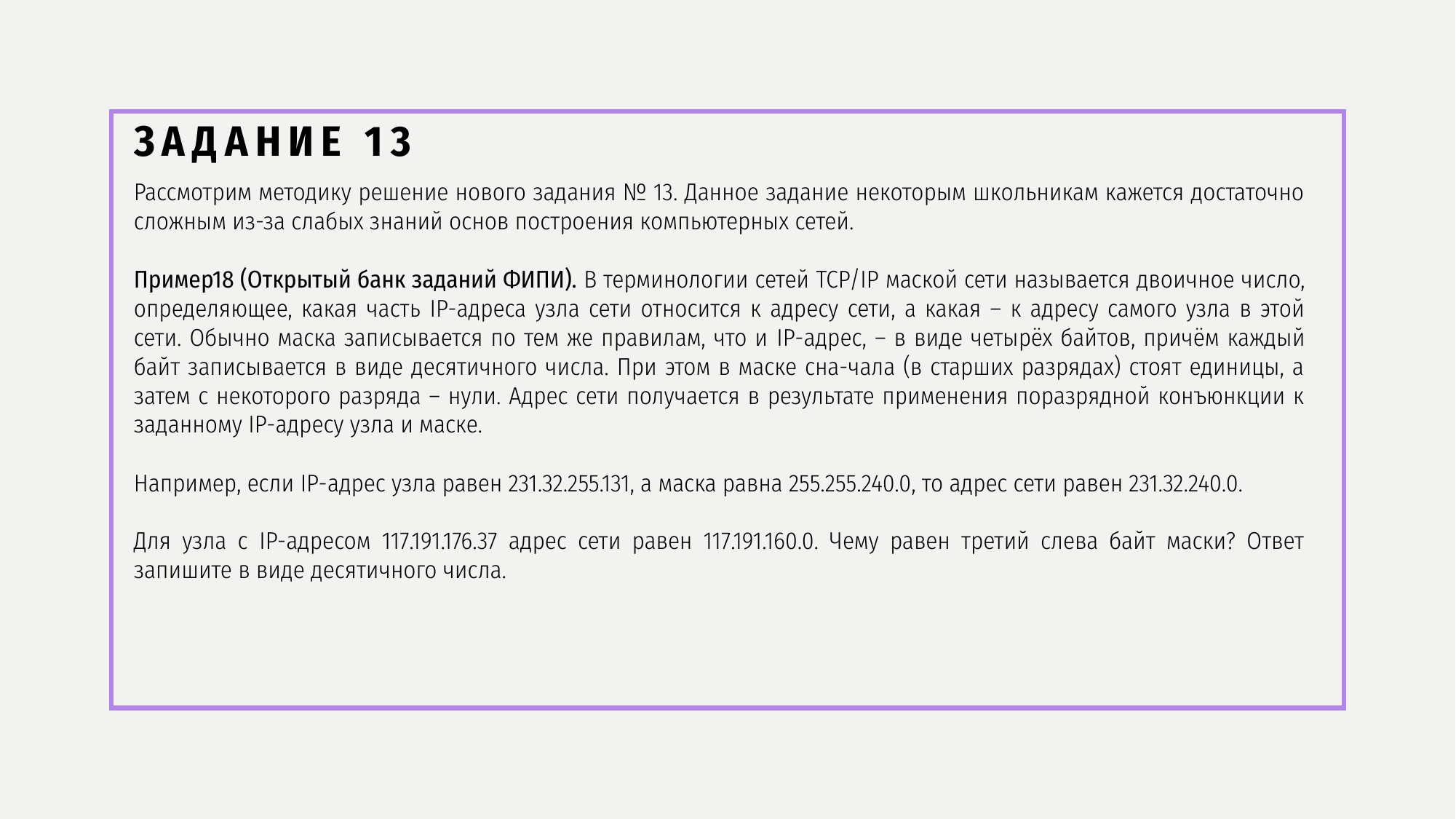

# Задание 13
Рассмотрим методику решение нового задания № 13. Данное задание некоторым школьникам кажется достаточно сложным из-за слабых знаний основ построения компьютерных сетей.

Пример18 (Открытый банк заданий ФИПИ). В терминологии сетей TCP/IP маской сети называется двоичное число, определяющее, какая часть IP-адреса узла сети относится к адресу сети, а какая – к адресу самого узла в этой сети. Обычно маска записывается по тем же правилам, что и IP-адрес, – в виде четырёх байтов, причём каждый байт записывается в виде десятичного числа. При этом в маске сна-чала (в старших разрядах) стоят единицы, а затем с некоторого разряда – нули. Адрес сети получается в результате применения поразрядной конъюнкции к заданному IP-адресу узла и маске.

Например, если IP-адрес узла равен 231.32.255.131, а маска равна 255.255.240.0, то адрес сети равен 231.32.240.0.

Для узла с IP-адресом 117.191.176.37 адрес сети равен 117.191.160.0. Чему равен третий слева байт маски? Ответ запишите в виде десятичного числа.